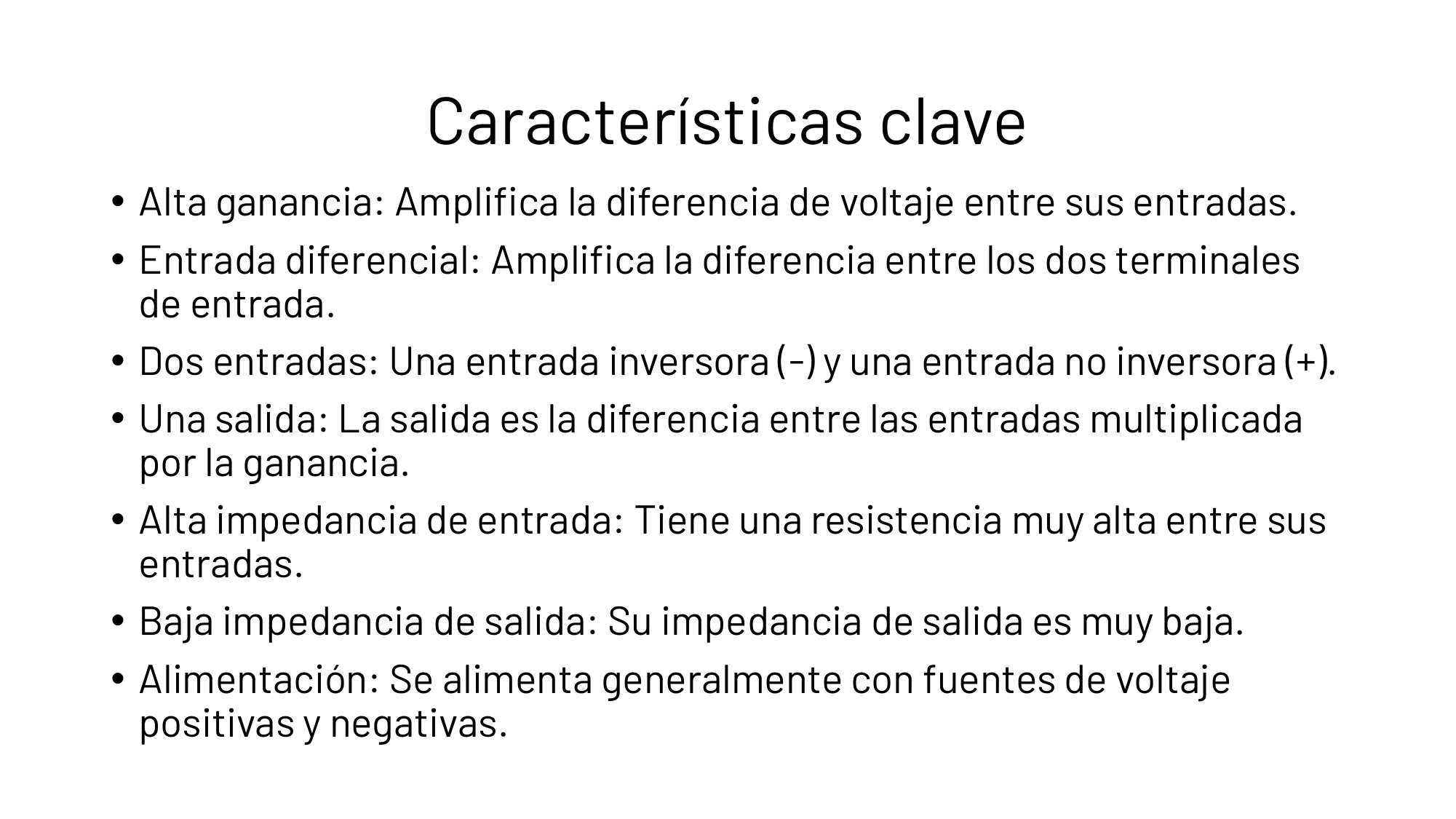

# Características clave
Alta ganancia: Amplifica la diferencia de voltaje entre sus entradas.
Entrada diferencial: Amplifica la diferencia entre los dos terminales de entrada.
Dos entradas: Una entrada inversora (-) y una entrada no inversora (+).
Una salida: La salida es la diferencia entre las entradas multiplicada por la ganancia.
Alta impedancia de entrada: Tiene una resistencia muy alta entre sus entradas.
Baja impedancia de salida: Su impedancia de salida es muy baja.
Alimentación: Se alimenta generalmente con fuentes de voltaje positivas y negativas.